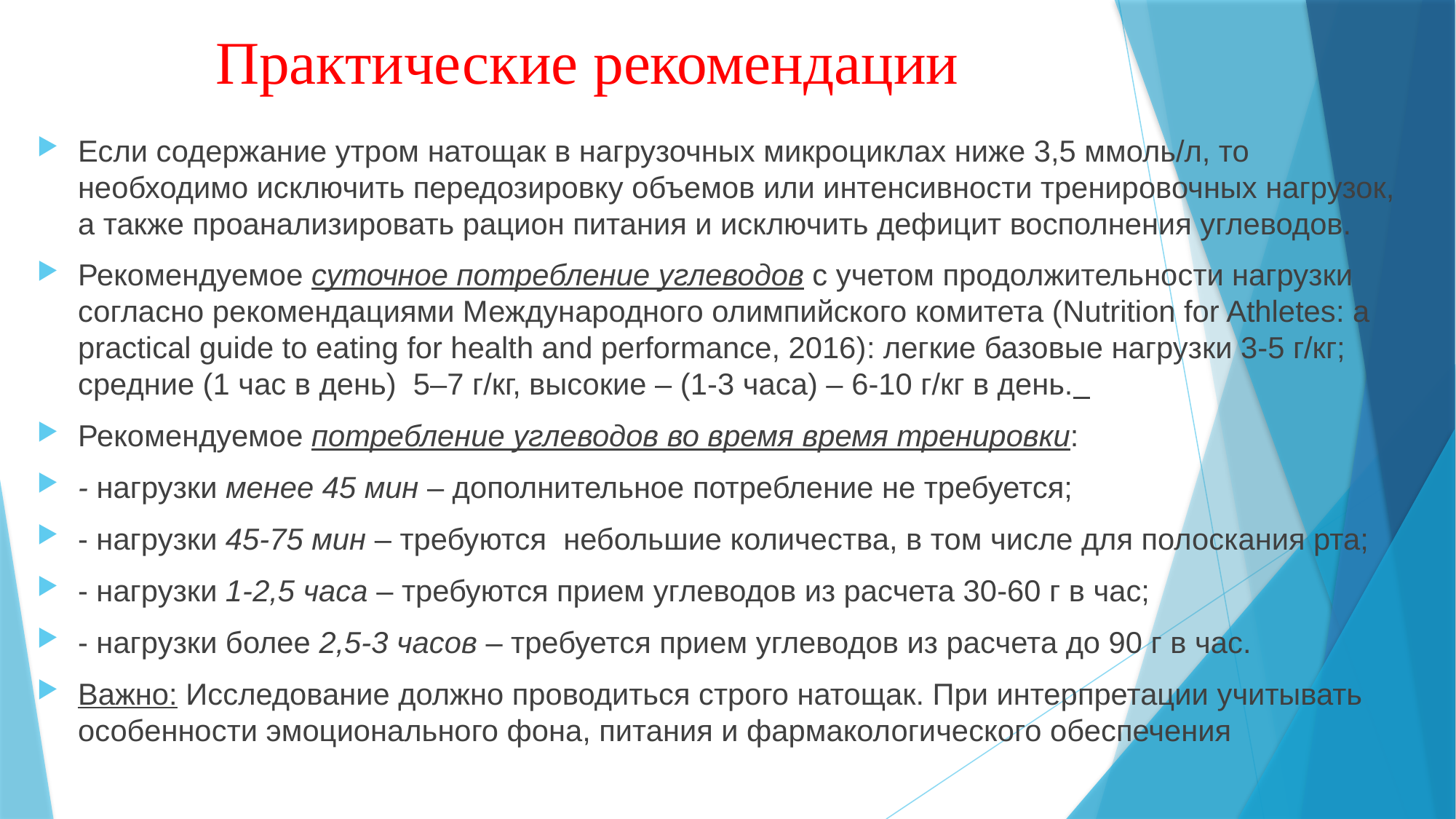

# Практические рекомендации
Если содержание утром натощак в нагрузочных микроциклах ниже 3,5 ммоль/л, то необходимо исключить передозировку объемов или интенсивности тренировочных нагрузок, а также проанализировать рацион питания и исключить дефицит восполнения углеводов.
Рекомендуемое суточное потребление углеводов с учетом продолжительности нагрузки согласно рекомендациями Международного олимпийского комитета (Nutrition for Athletes: a practical guide to eating for health and performance, 2016): легкие базовые нагрузки 3-5 г/кг; средние (1 час в день)  5–7 г/кг, высокие – (1-3 часа) – 6-10 г/кг в день.
Рекомендуемое потребление углеводов во время время тренировки:
- нагрузки менее 45 мин – дополнительное потребление не требуется;
- нагрузки 45-75 мин – требуются  небольшие количества, в том числе для полоскания рта;
- нагрузки 1-2,5 часа – требуются прием углеводов из расчета 30-60 г в час;
- нагрузки более 2,5-3 часов – требуется прием углеводов из расчета до 90 г в час.
Важно: Исследование должно проводиться строго натощак. При интерпретации учитывать особенности эмоционального фона, питания и фармакологического обеспечения